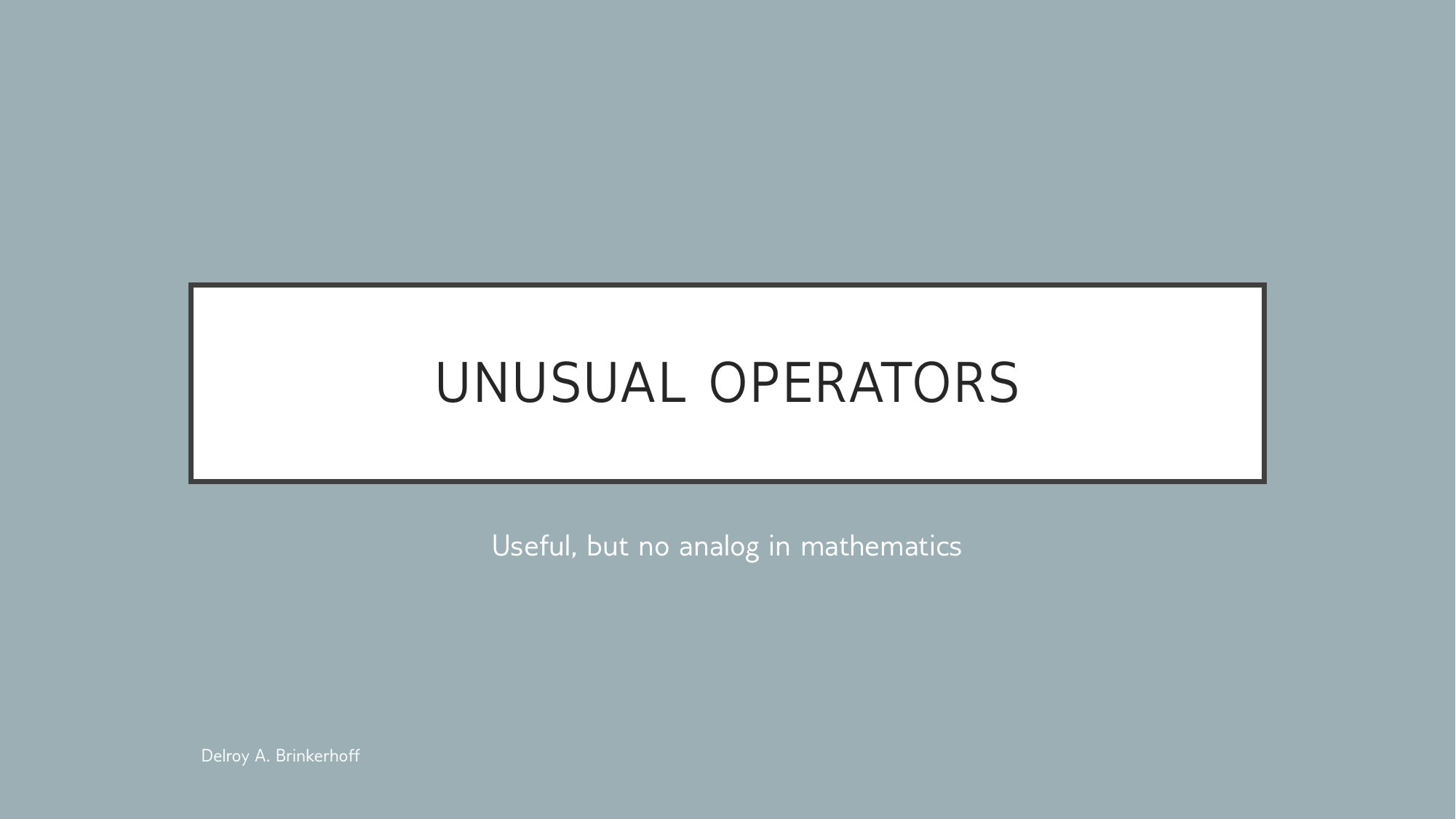

# Unusual Operators
Useful, but no analog in mathematics
Delroy A. Brinkerhoff